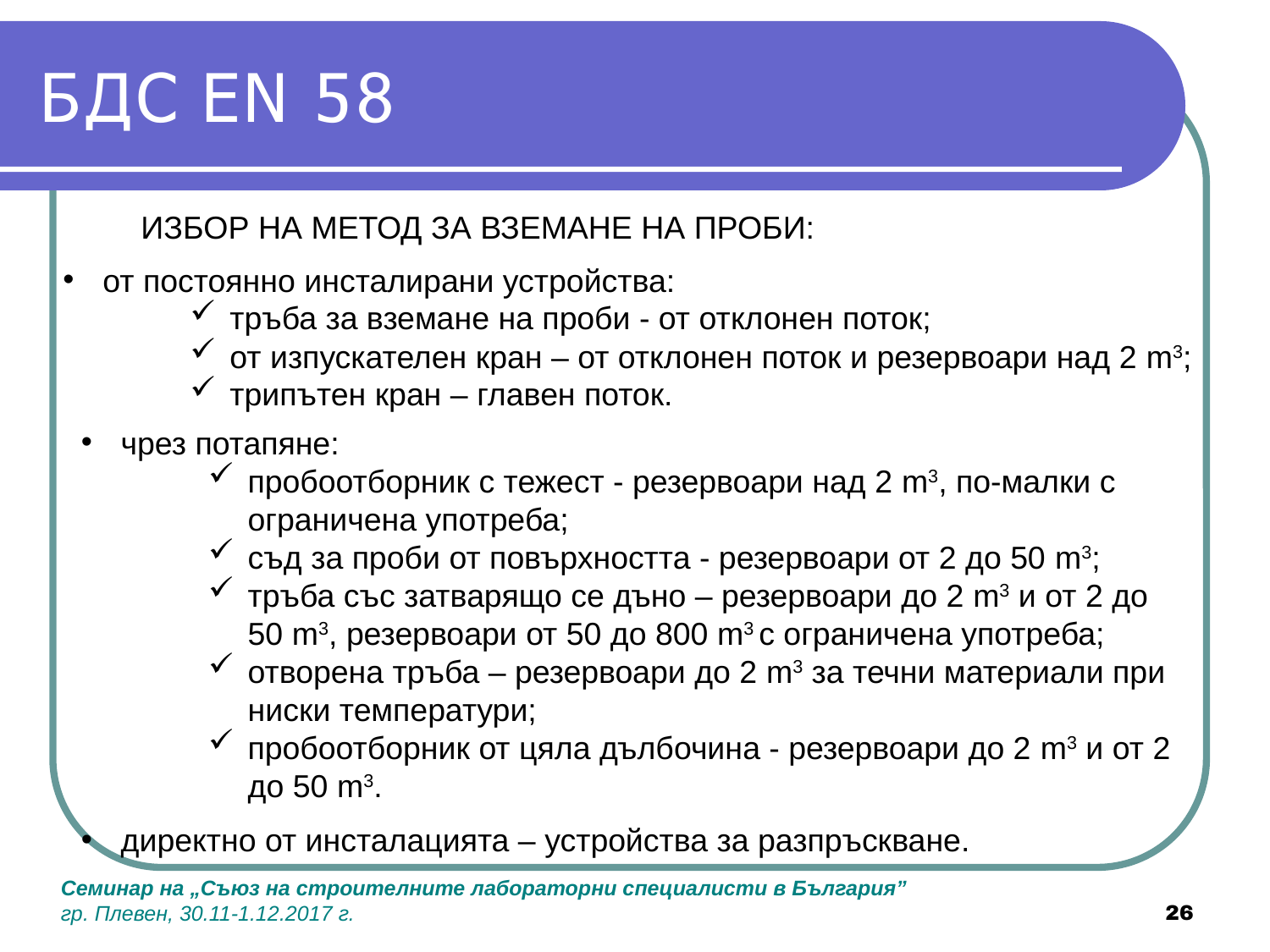

# БДС EN 58
ИЗБОР НА МЕТОД ЗА ВЗЕМАНЕ НА ПРОБИ:
от постоянно инсталирани устройства:
тръба за вземане на проби - от отклонен поток;
от изпускателен кран – от отклонен поток и резервоари над 2 m3;
трипътен кран – главен поток.
чрез потапяне:
пробоотборник с тежест - резервоари над 2 m3, по-малки с ограничена употреба;
съд за проби от повърхността - резервоари от 2 до 50 m3;
тръба със затварящо се дъно – резервоари до 2 m3 и от 2 до 50 m3, резервоари от 50 до 800 m3 с ограничена употреба;
отворена тръба – резервоари до 2 m3 за течни материали при ниски температури;
пробоотборник от цяла дълбочина - резервоари до 2 m3 и от 2 до 50 m3.
директно от инсталацията – устройства за разпръскване.
26
Семинар на „Съюз на строителните лабораторни специалисти в България”
гр. Плевен, 30.11-1.12.2017 г.